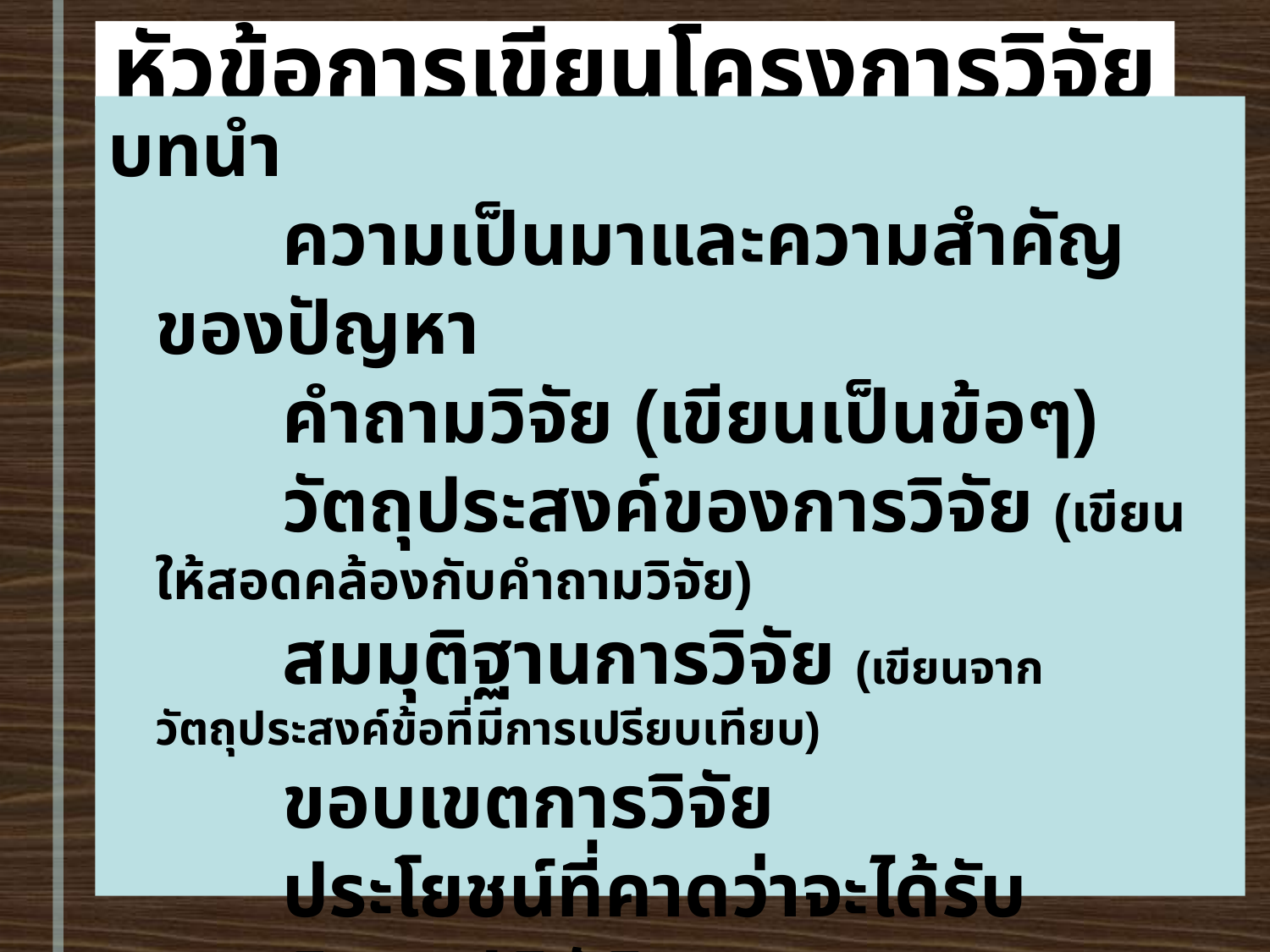

# หัวข้อการเขียนโครงการวิจัย
บทนำ
		ความเป็นมาและความสำคัญของปัญหา
		คำถามวิจัย (เขียนเป็นข้อๆ)
		วัตถุประสงค์ของการวิจัย (เขียนให้สอดคล้องกับคำถามวิจัย)
		สมมุติฐานการวิจัย (เขียนจากวัตถุประสงค์ข้อที่มีการเปรียบเทียบ)
		ขอบเขตการวิจัย
		ประโยชน์ที่คาดว่าจะได้รับ
		นิยามปฏิบัติการ